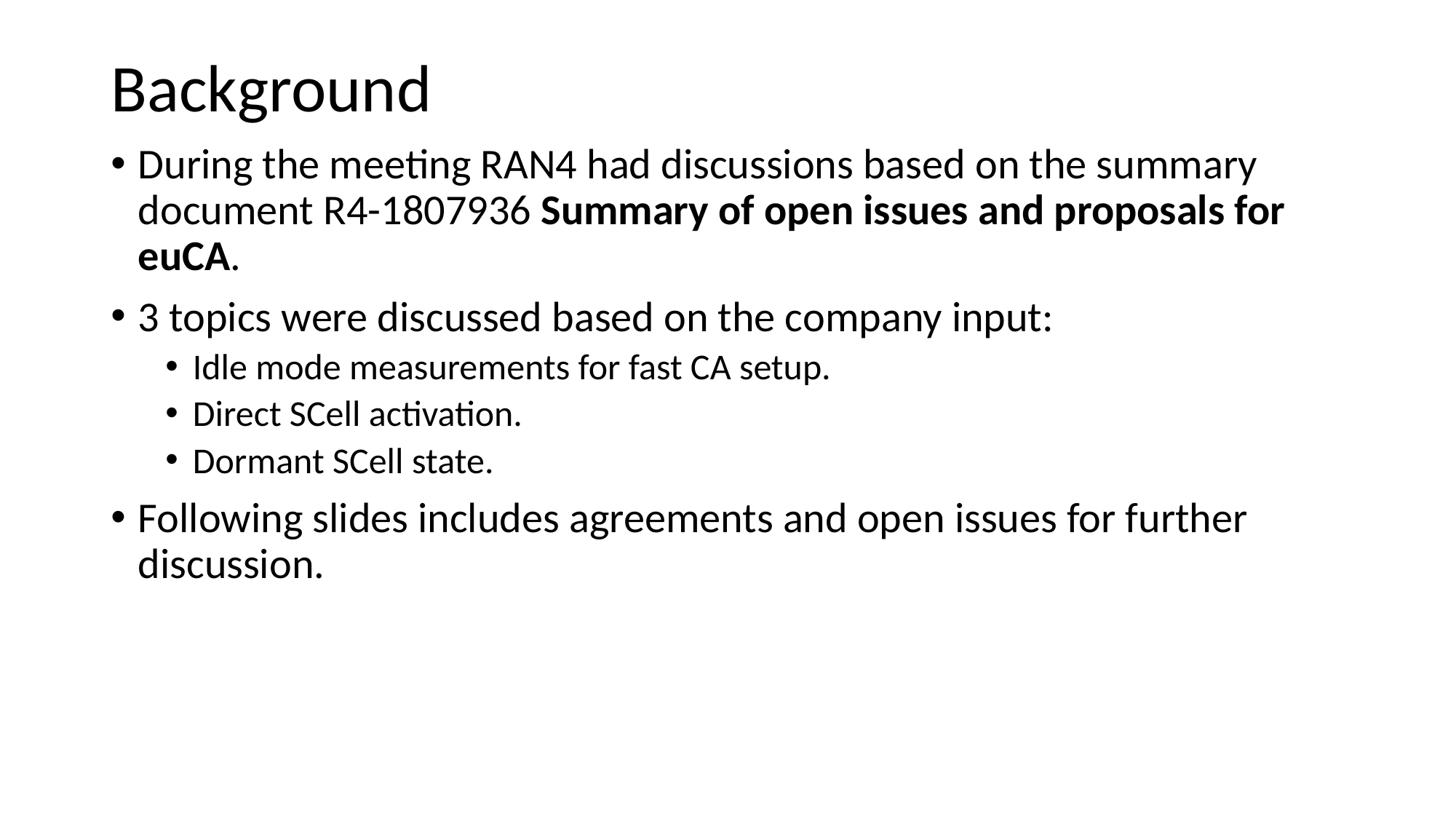

# Background
During the meeting RAN4 had discussions based on the summary document R4-1807936 Summary of open issues and proposals for euCA.
3 topics were discussed based on the company input:
Idle mode measurements for fast CA setup.
Direct SCell activation.
Dormant SCell state.
Following slides includes agreements and open issues for further discussion.